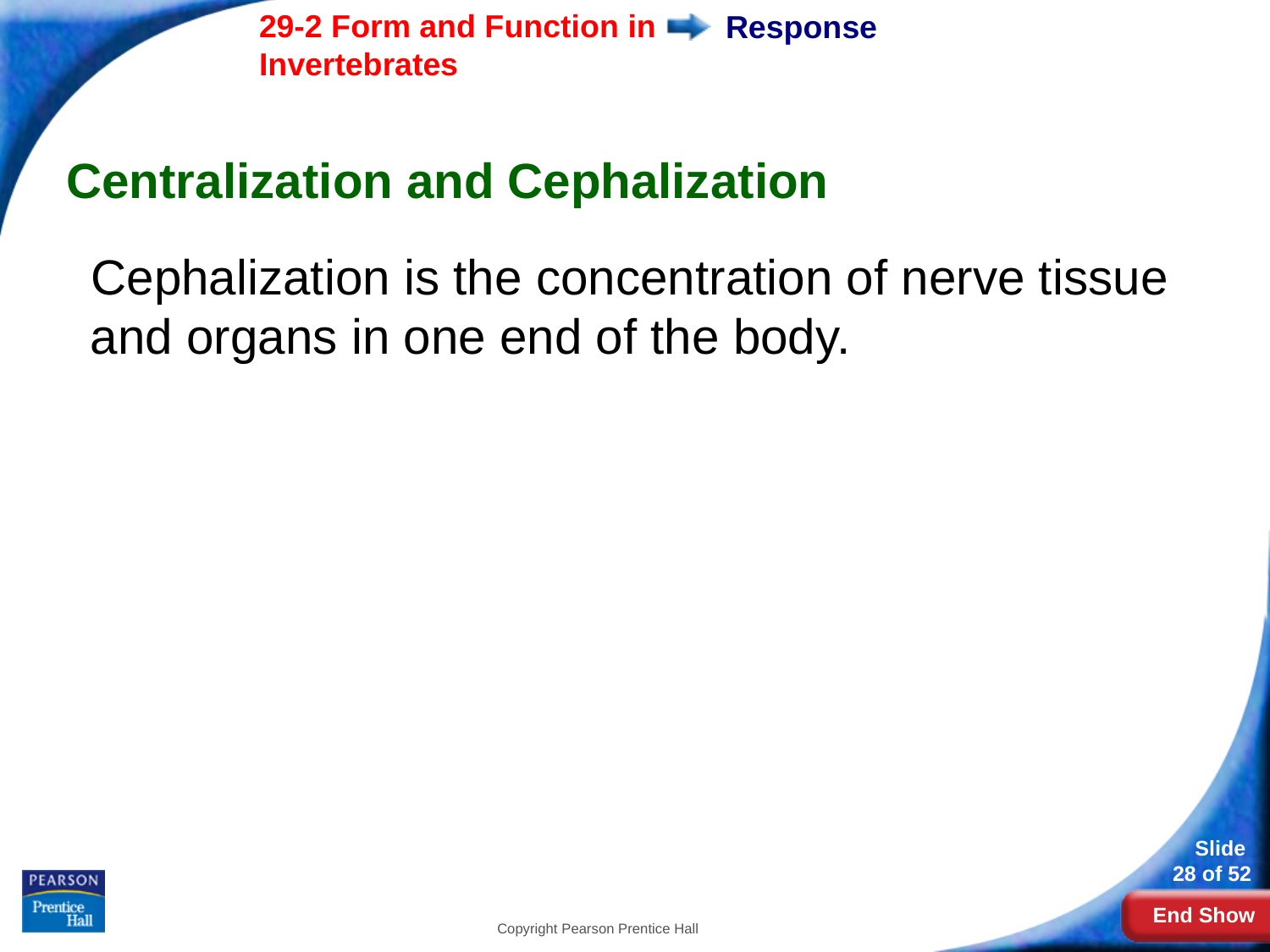

# Response
Centralization and Cephalization
Cephalization is the concentration of nerve tissue and organs in one end of the body.

Copyright Pearson Prentice Hall